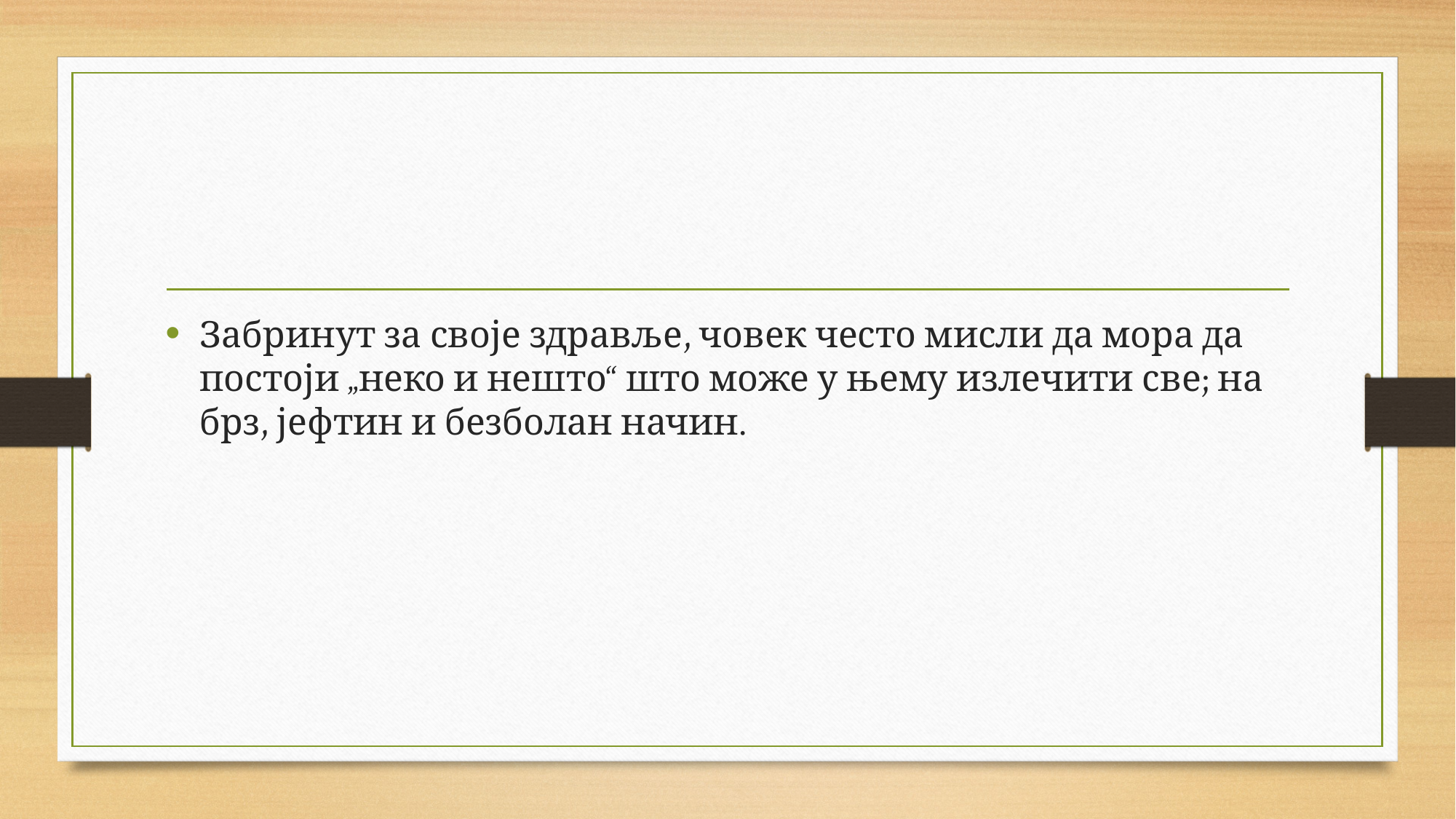

Забринут за своје здравље, човек често мисли да мора да постоји „неко и нешто“ што може у њему излечити све; на брз, јефтин и безболан начин.